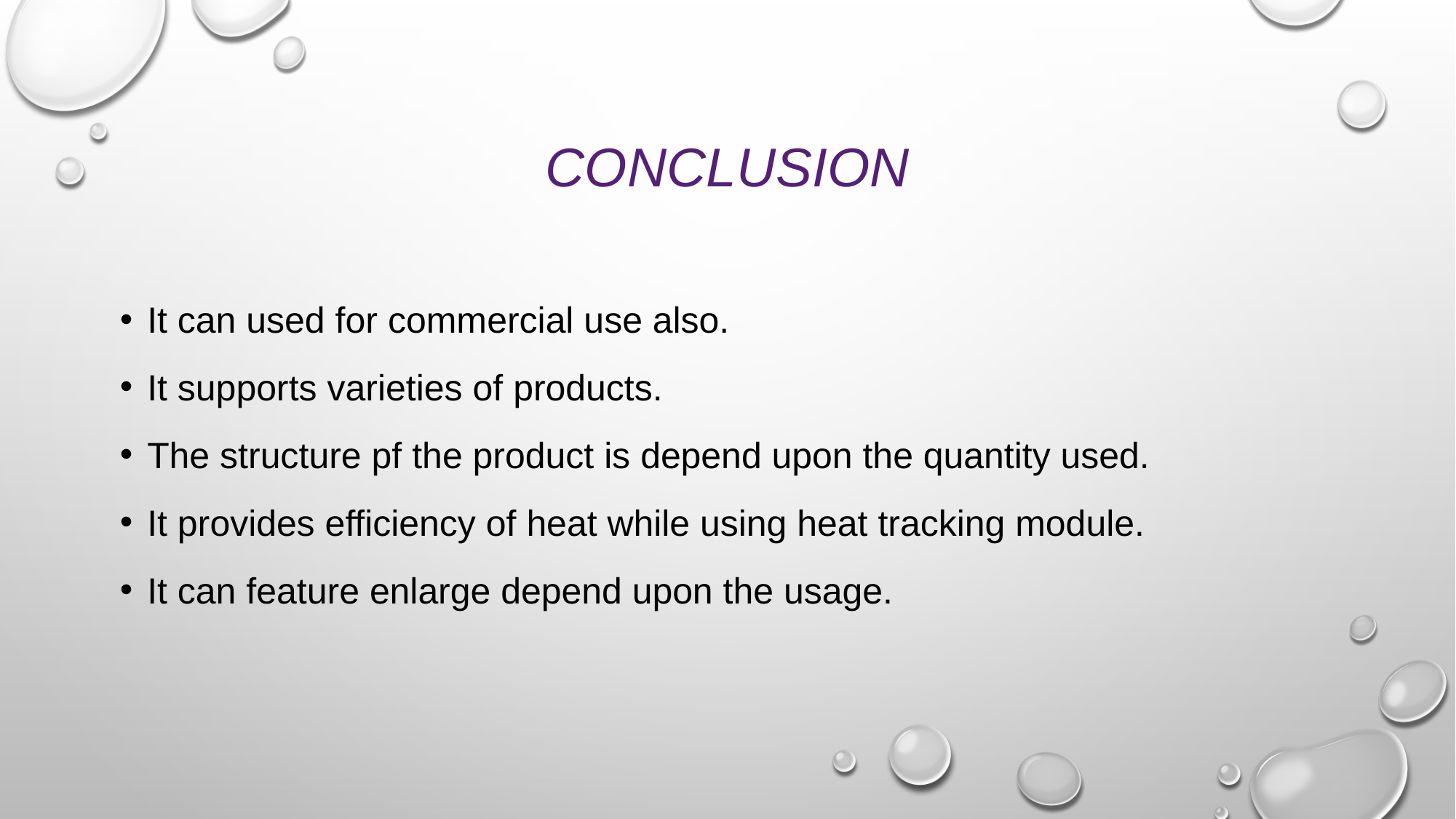

# conclusion
It can used for commercial use also.
It supports varieties of products.
The structure pf the product is depend upon the quantity used.
It provides efficiency of heat while using heat tracking module.
It can feature enlarge depend upon the usage.